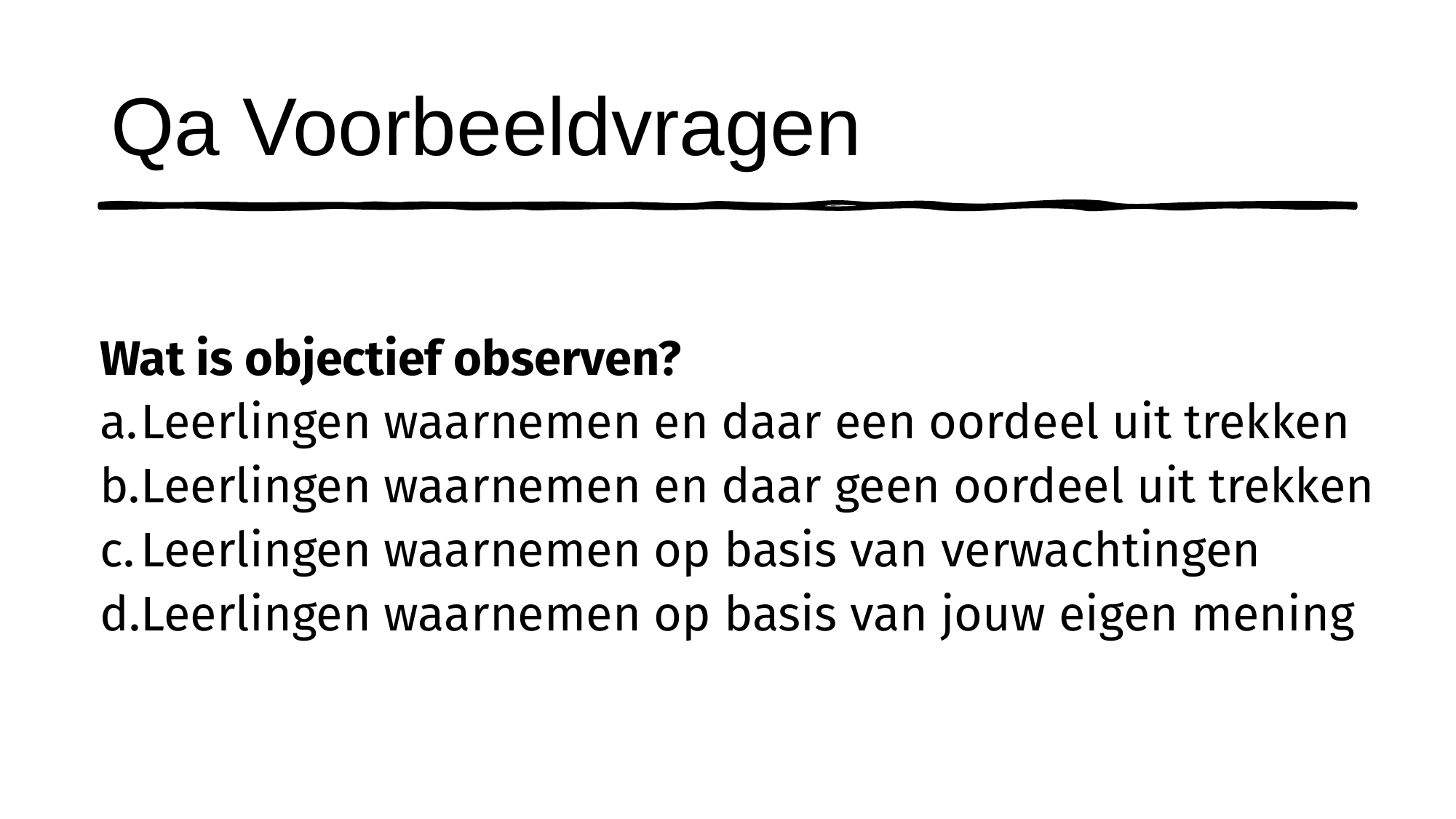

# Qa Voorbeeldvragen
Wat is objectief observen?
Leerlingen waarnemen en daar een oordeel uit trekken
Leerlingen waarnemen en daar geen oordeel uit trekken
Leerlingen waarnemen op basis van verwachtingen
Leerlingen waarnemen op basis van jouw eigen mening